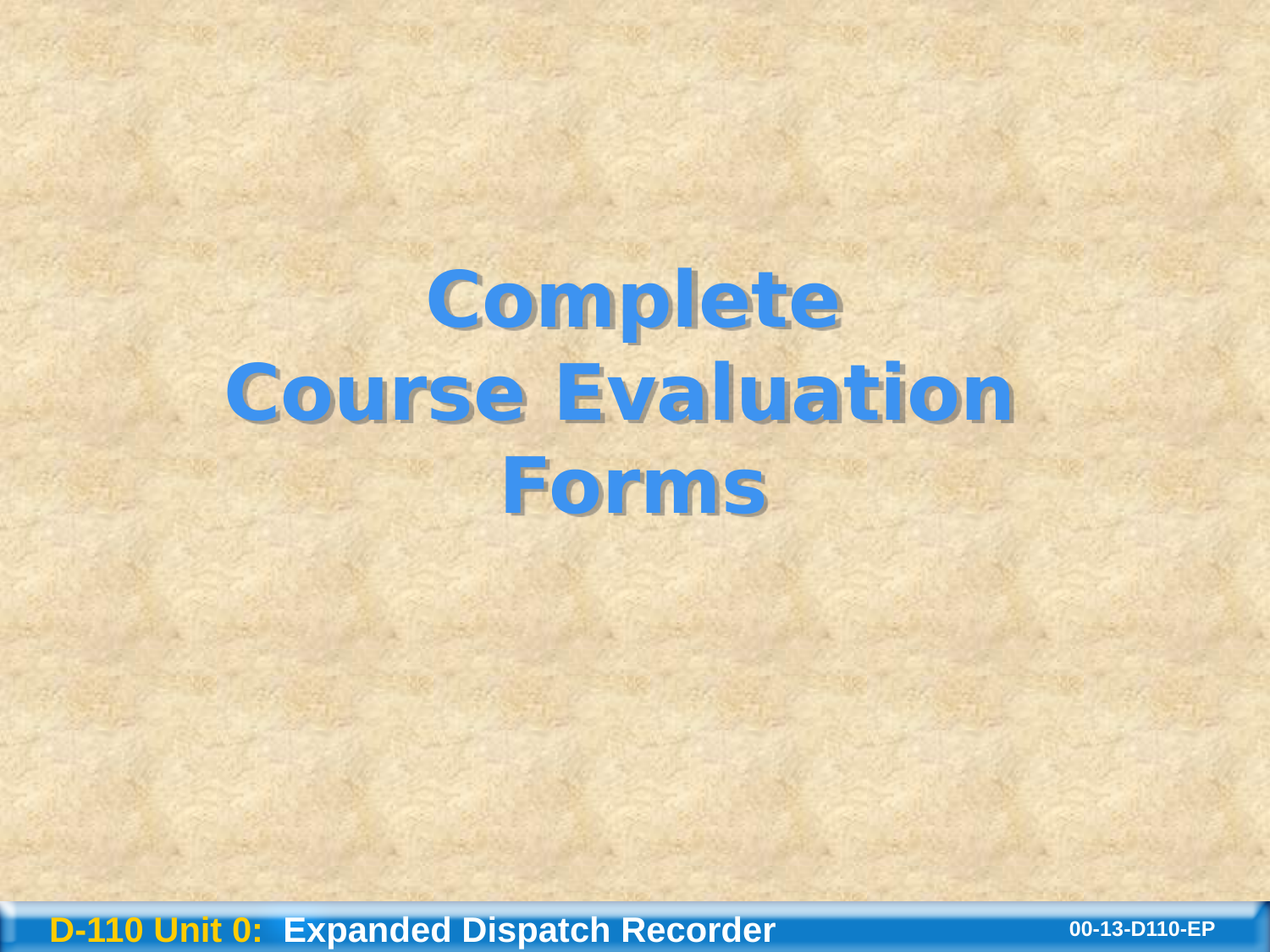

# Complete Course Evaluation Forms
D-110 Unit 0:  Expanded Dispatch Recorder